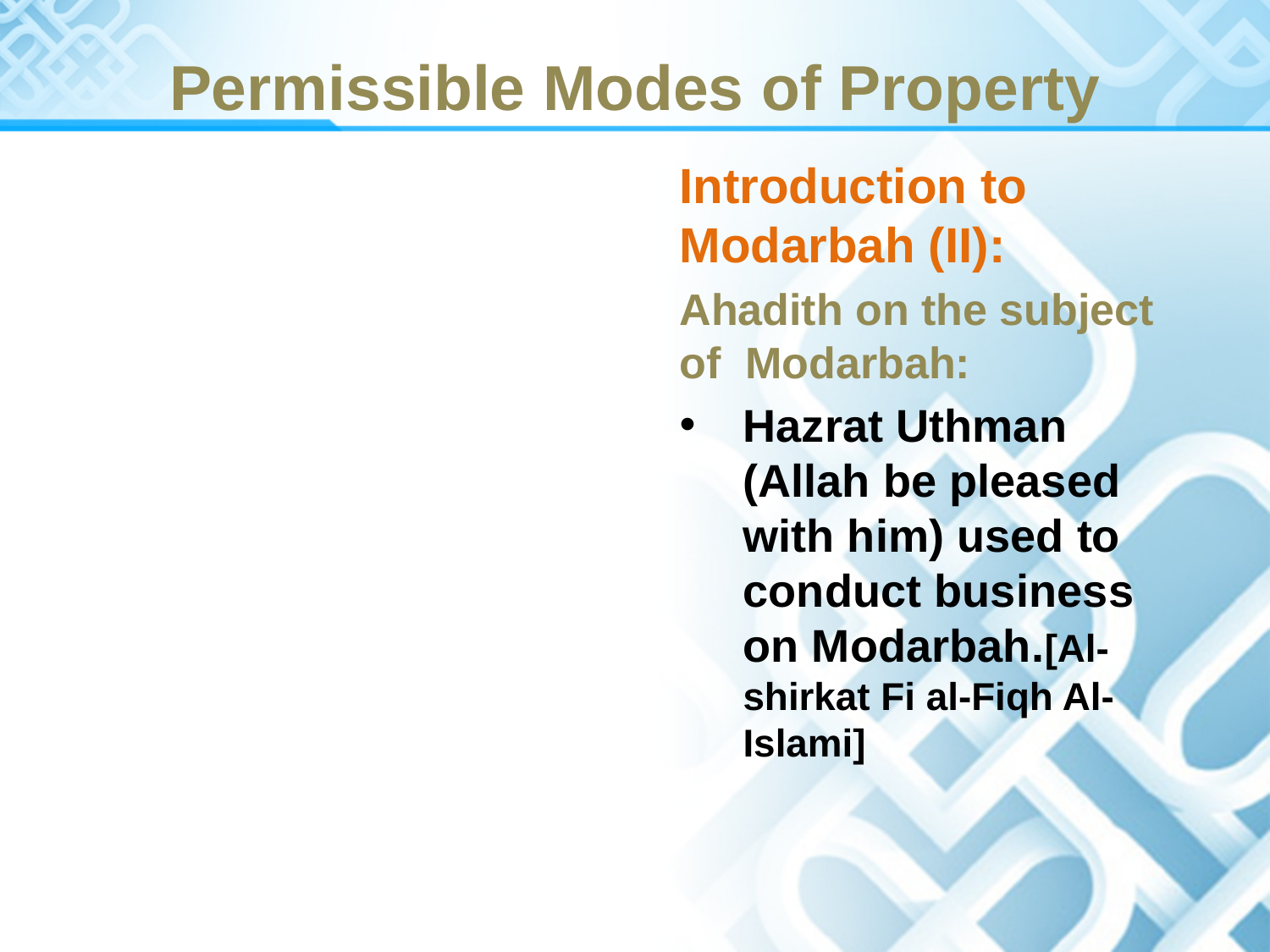

Permissible Modes of Property
Introduction to Modarbah (II):
Ahadith on the subject of  Modarbah:
Hazrat Uthman (Allah be pleased with him) used to conduct business on Modarbah.[Al-shirkat Fi al-Fiqh Al-Islami]